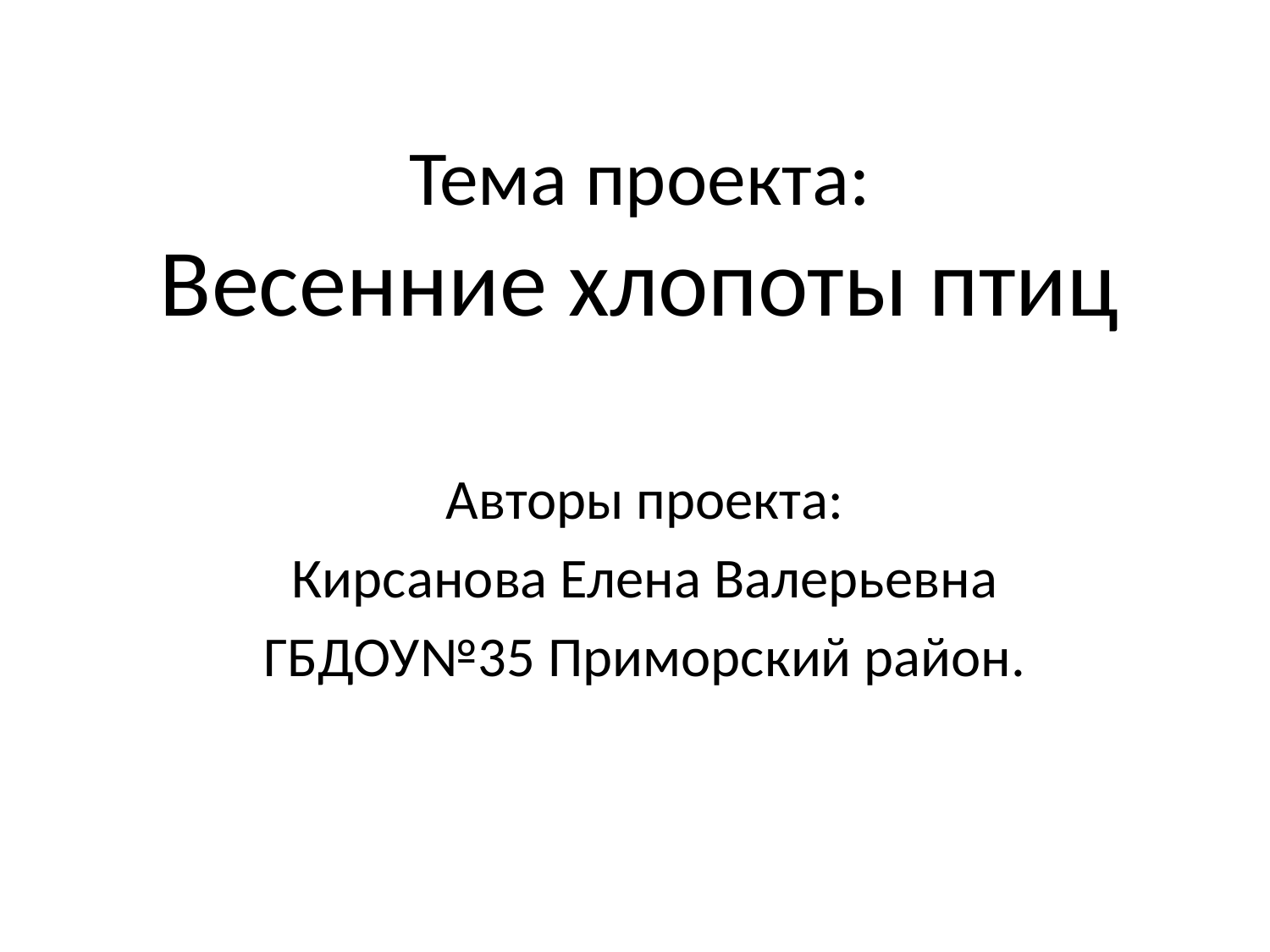

# Тема проекта: Весенние хлопоты птиц
Авторы проекта:
Кирсанова Елена Валерьевна
ГБДОУ№35 Приморский район.